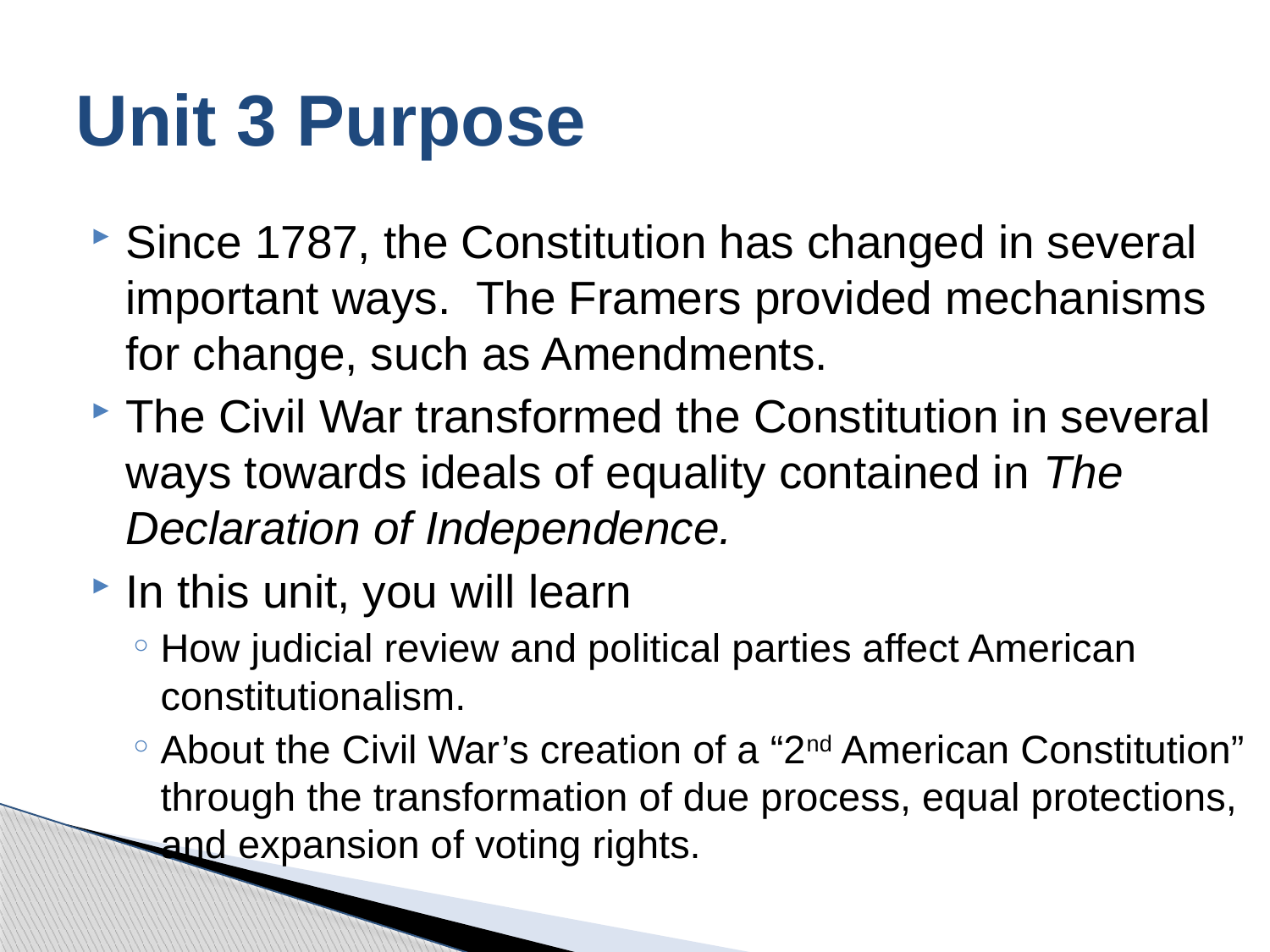

# Unit 3 Purpose
Since 1787, the Constitution has changed in several important ways.  The Framers provided mechanisms for change, such as Amendments.
The Civil War transformed the Constitution in several ways towards ideals of equality contained in The Declaration of Independence.
In this unit, you will learn
How judicial review and political parties affect American constitutionalism.
About the Civil War’s creation of a “2nd American Constitution” through the transformation of due process, equal protections, and expansion of voting rights.